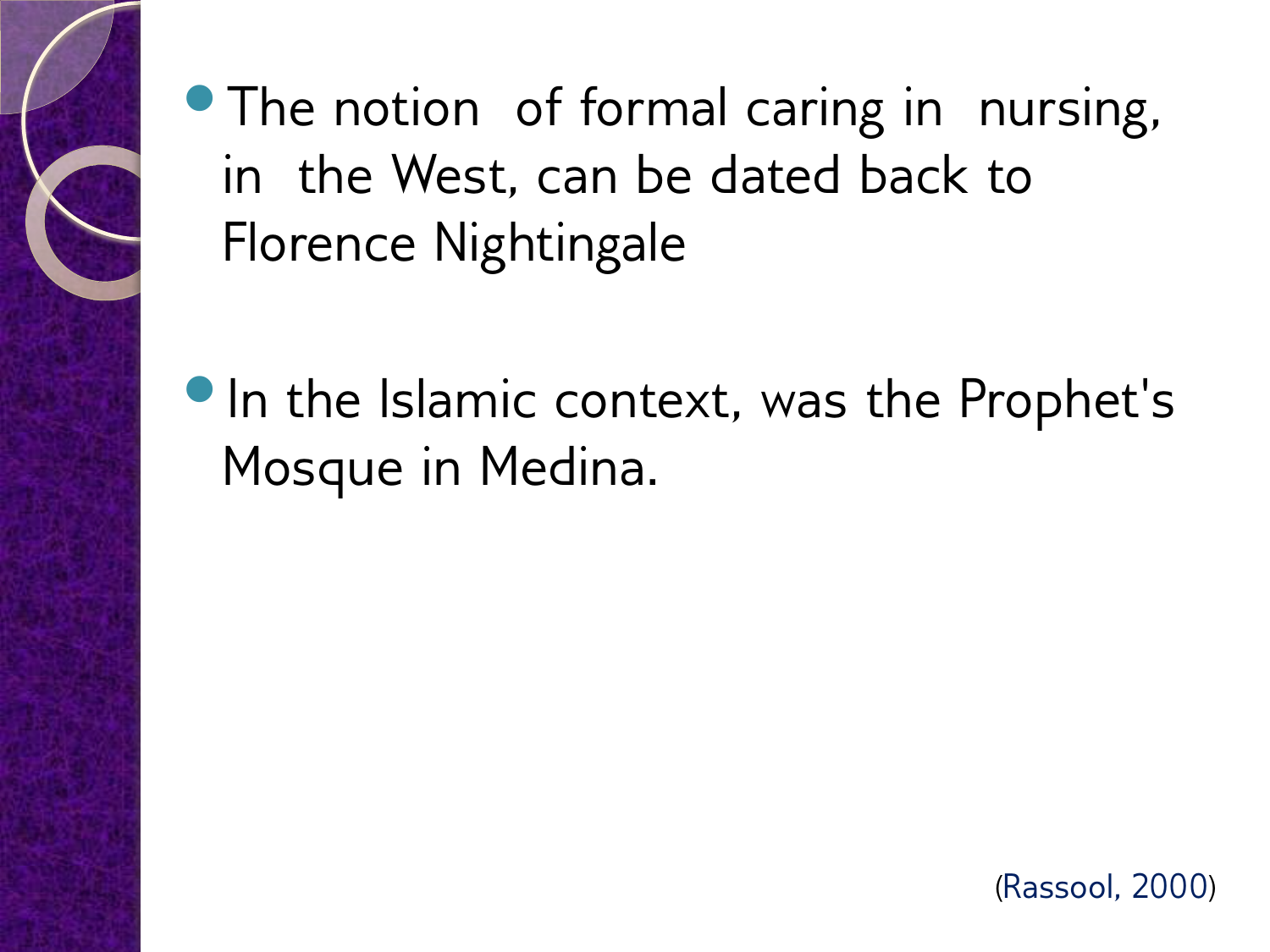

The notion  of formal caring in  nursing,  in  the West, can be dated back to Florence Nightingale

In the Islamic context, was the Prophet's Mosque in Medina.

(Rassool, 2000)